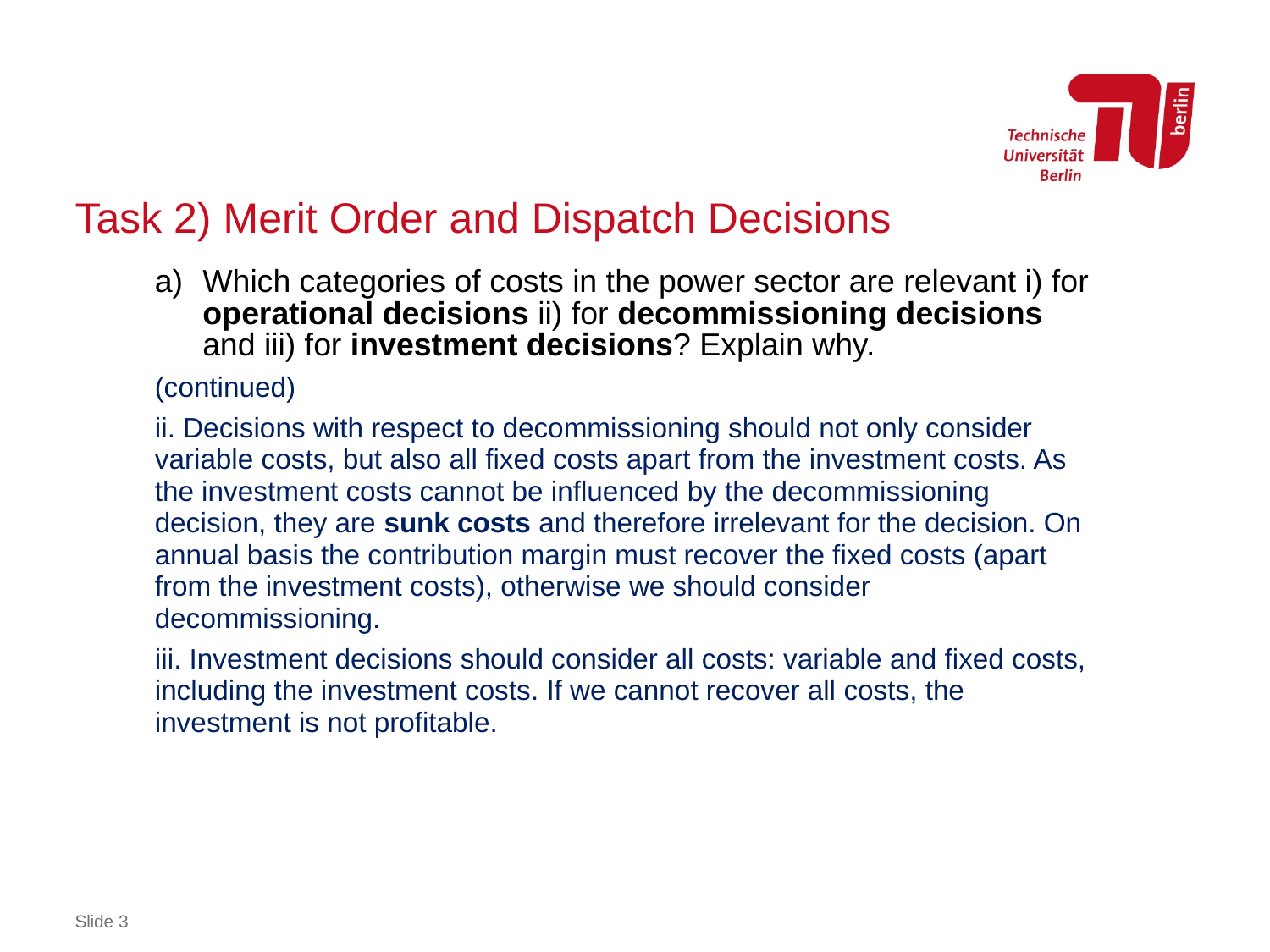

# Task 2) Merit Order and Dispatch Decisions
Which categories of costs in the power sector are relevant i) for operational decisions ii) for decommissioning decisions and iii) for investment decisions? Explain why.
(continued)
ii. Decisions with respect to decommissioning should not only consider variable costs, but also all fixed costs apart from the investment costs. As the investment costs cannot be influenced by the decommissioning decision, they are sunk costs and therefore irrelevant for the decision. On annual basis the contribution margin must recover the fixed costs (apart from the investment costs), otherwise we should consider decommissioning.
iii. Investment decisions should consider all costs: variable and fixed costs, including the investment costs. If we cannot recover all costs, the investment is not profitable.

Slide 3